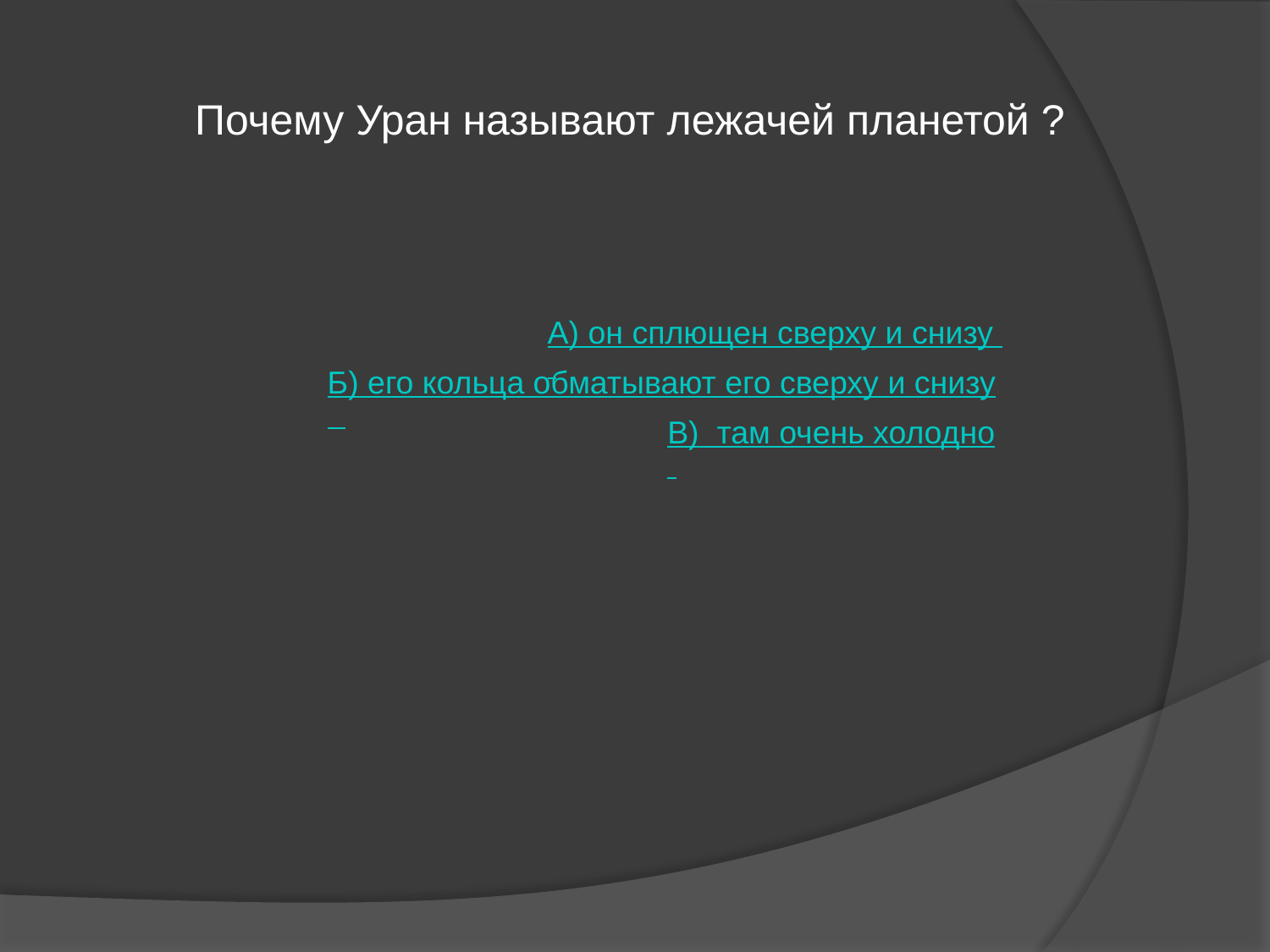

Почему Уран называют лежачей планетой ?
А) он сплющен сверху и снизу
Б) его кольца обматывают его сверху и снизу
В)  там очень холодно